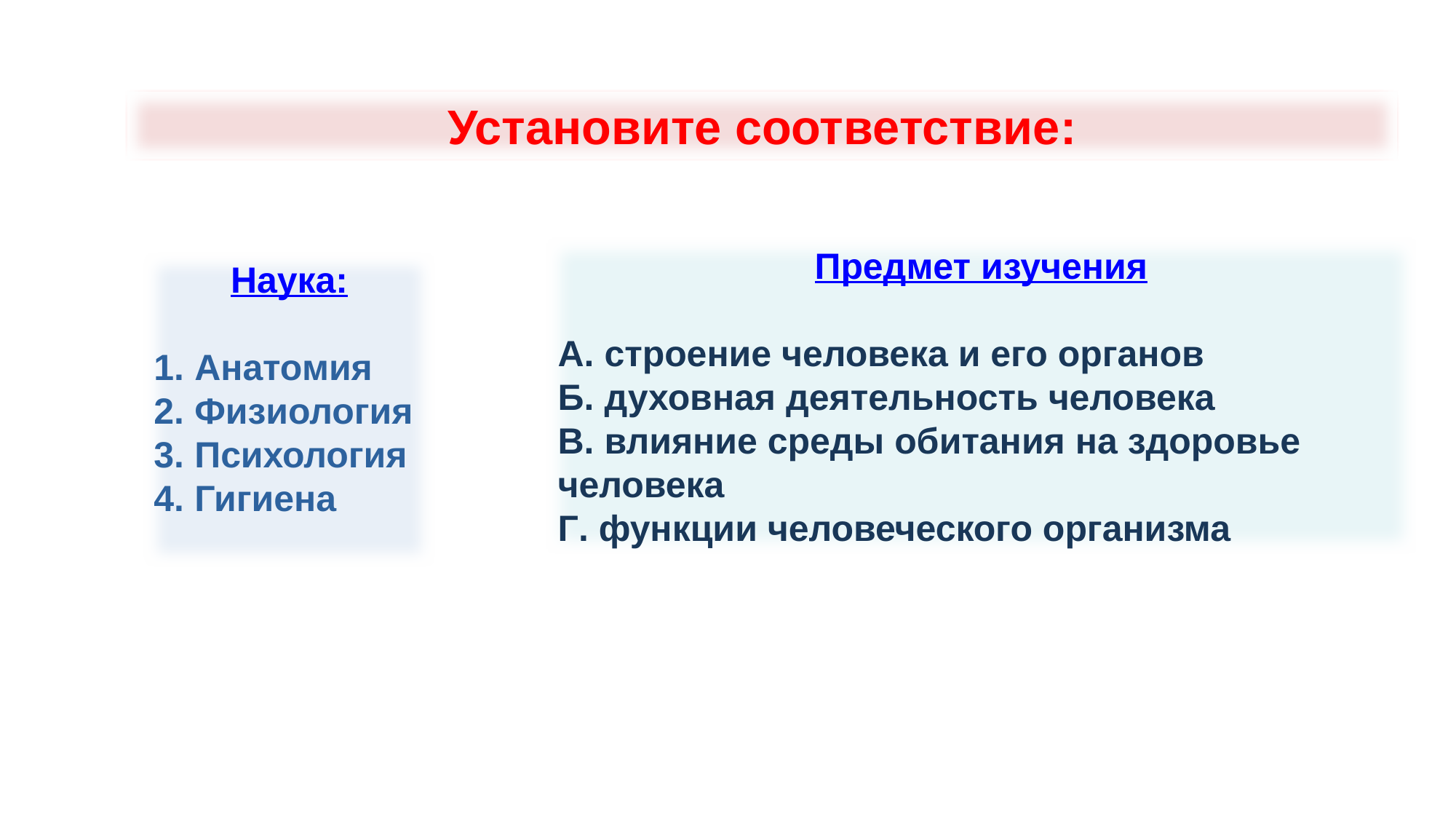

Установите соответствие:
Предмет изучения

А. строение человека и его органов
Б. духовная деятельность человека
В. влияние среды обитания на здоровье человека
Г. функции человеческого организма
Наука:

1. Анатомия
2. Физиология
3. Психология
4. Гигиена